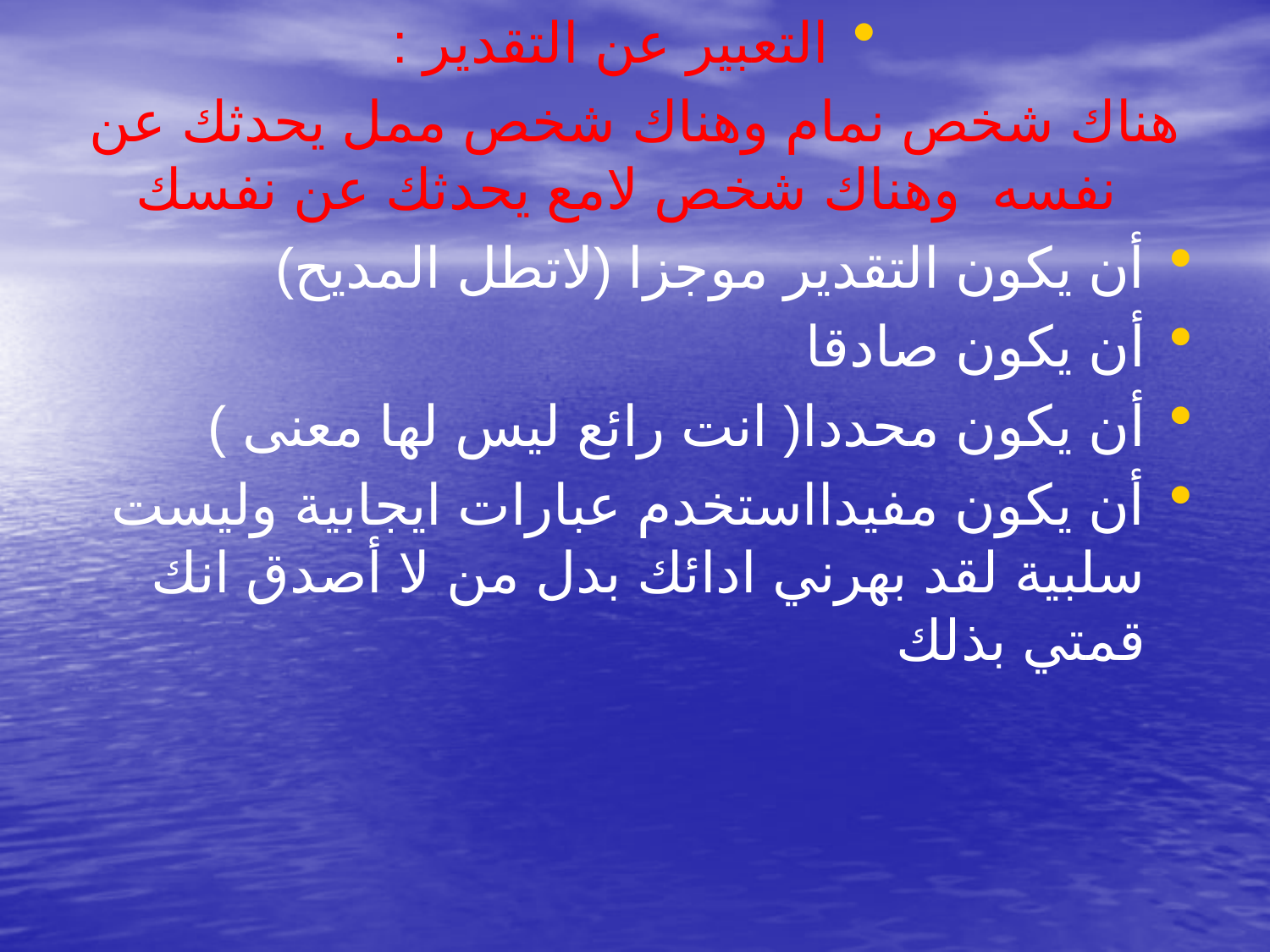

التعبير عن التقدير :
هناك شخص نمام وهناك شخص ممل يحدثك عن نفسه  وهناك شخص لامع يحدثك عن نفسك
أن يكون التقدير موجزا (لاتطل المديح)
أن يكون صادقا
أن يكون محددا( انت رائع ليس لها معنى )
أن يكون مفيدااستخدم عبارات ايجابية وليست سلبية لقد بهرني ادائك بدل من لا أصدق انك قمتي بذلك